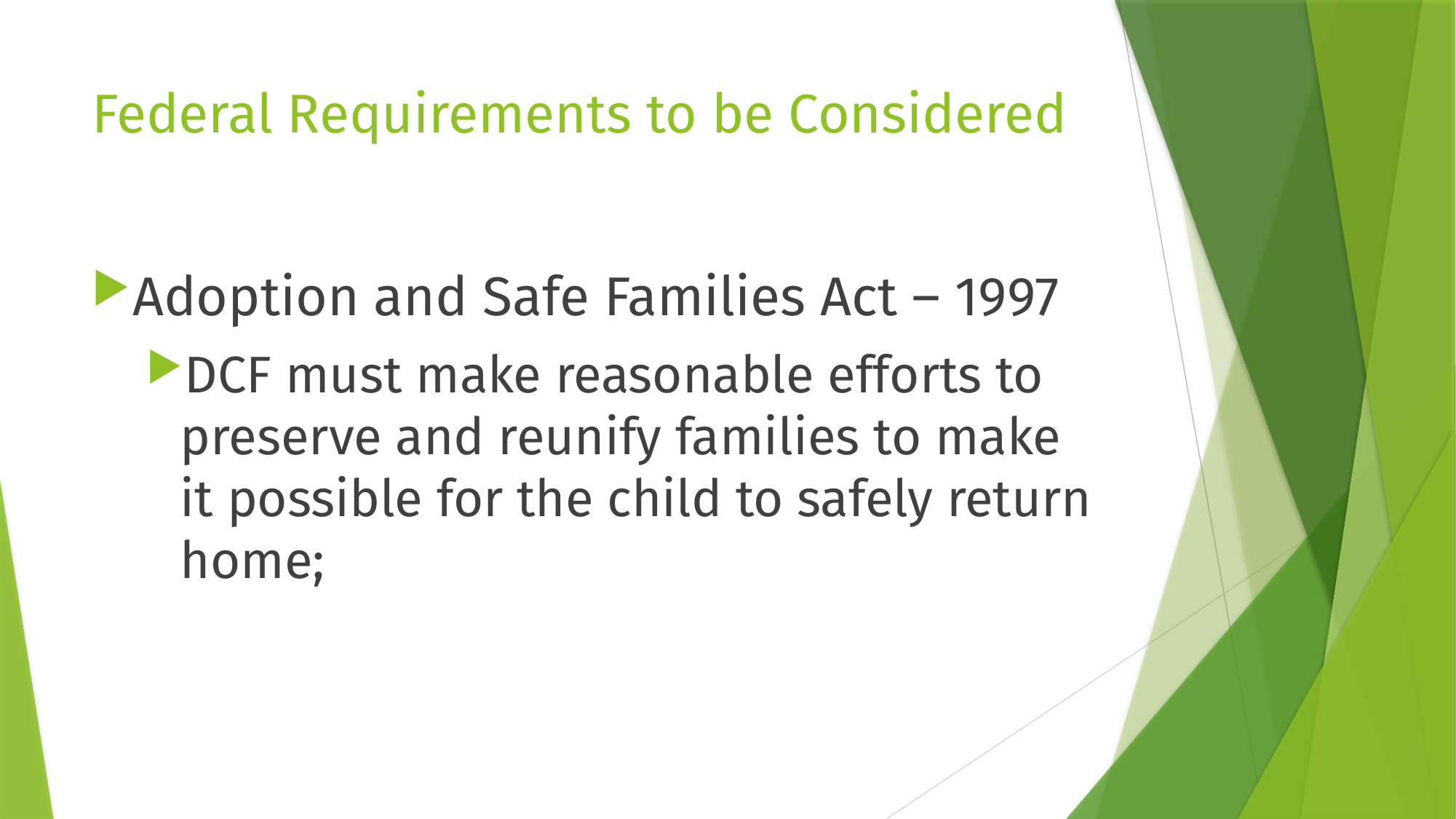

# Federal Requirements to be Considered
Adoption and Safe Families Act – 1997
DCF must make reasonable efforts to preserve and reunify families to make it possible for the child to safely return home;